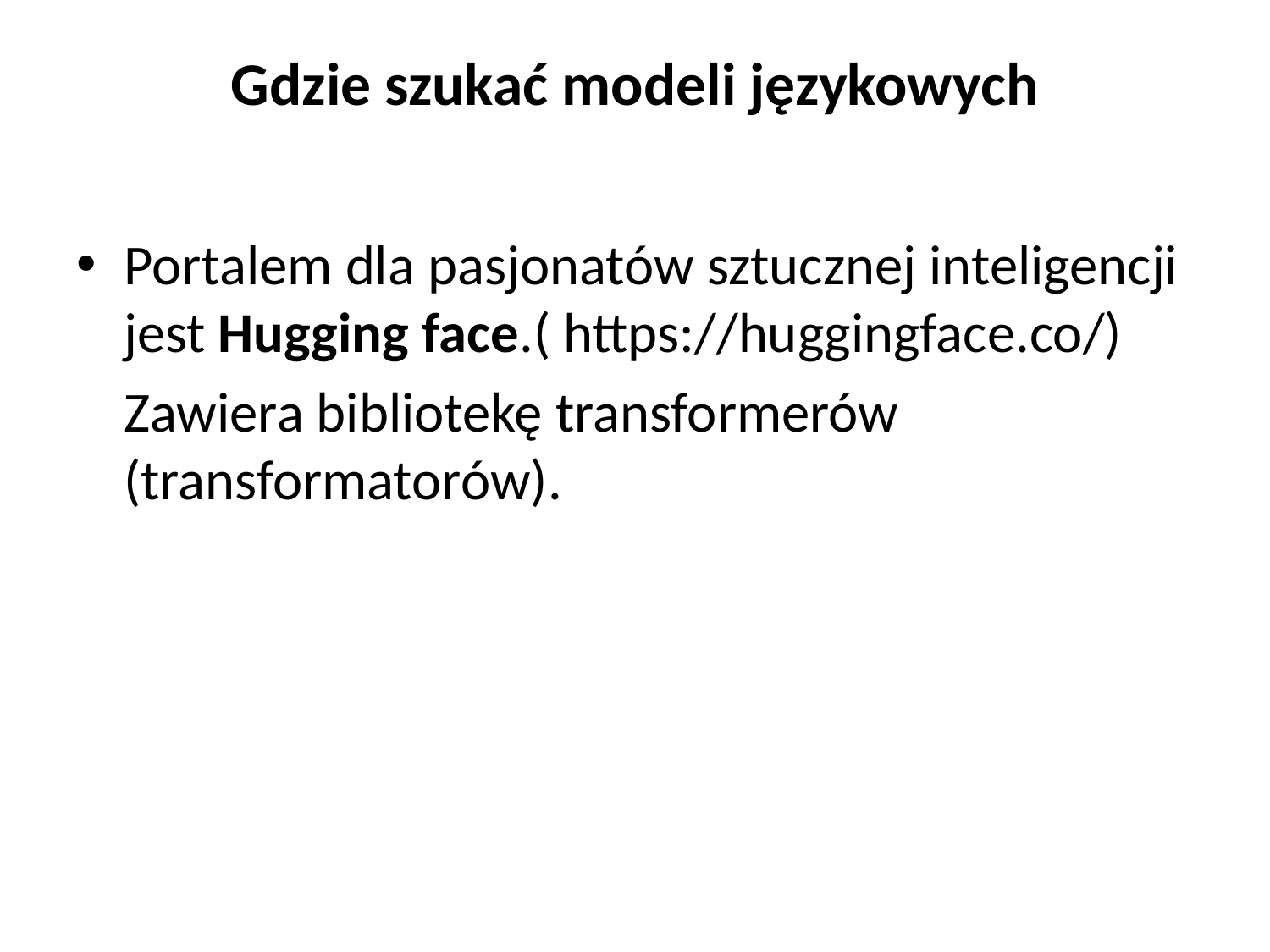

# Gdzie szukać modeli językowych
Portalem dla pasjonatów sztucznej inteligencji jest Hugging face.( https://huggingface.co/)
	Zawiera bibliotekę transformerów (transformatorów).